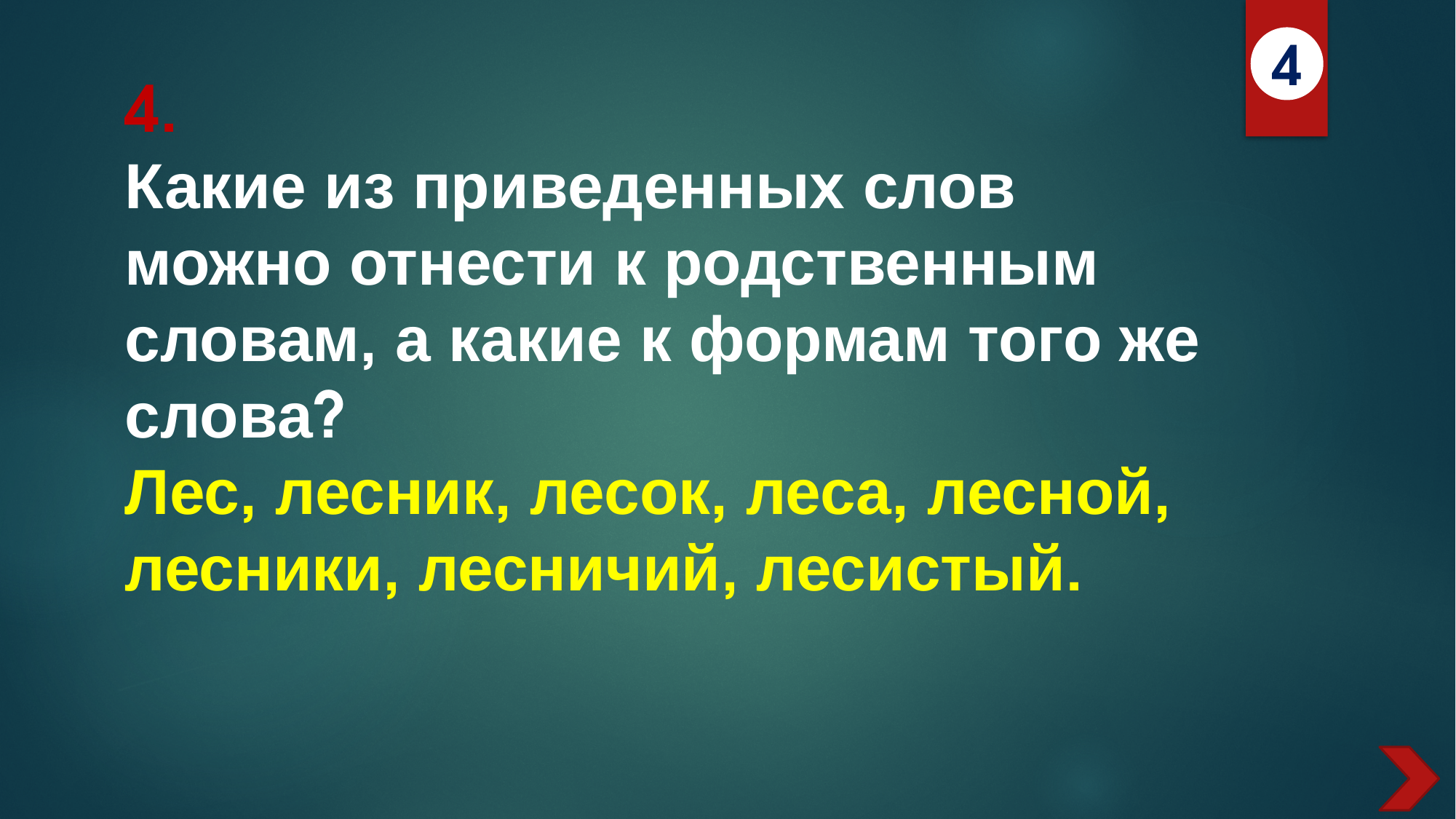

4
# 4. Какие из приведенных слов можно отнести к родственным словам, а какие к формам того же слова? Лес, лесник, лесок, леса, лесной, лесники, лесничий, лесистый.